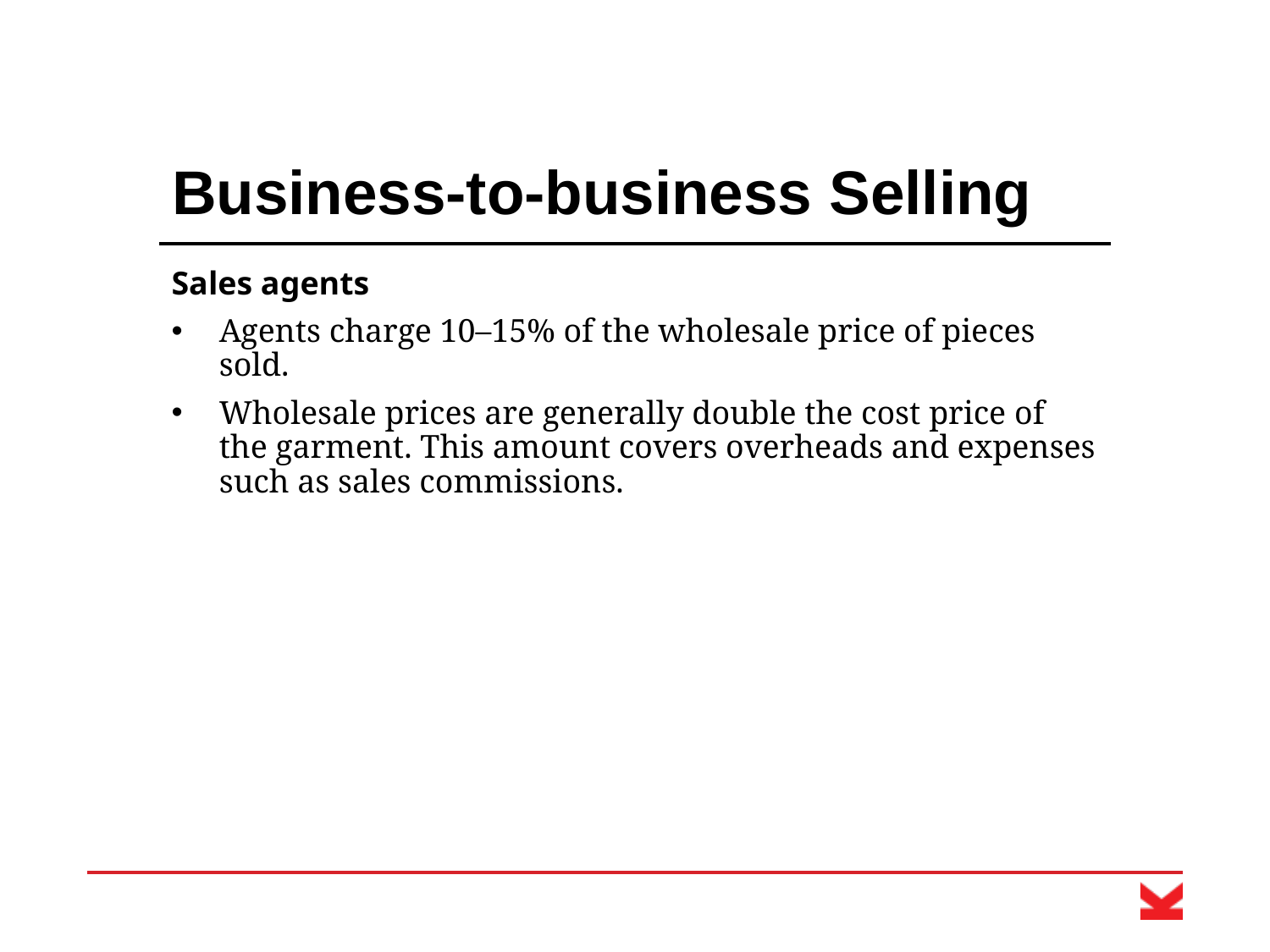

# Business-to-business Selling
Sales agents
Agents charge 10–15% of the wholesale price of pieces sold.
Wholesale prices are generally double the cost price of the garment. This amount covers overheads and expenses such as sales commissions.